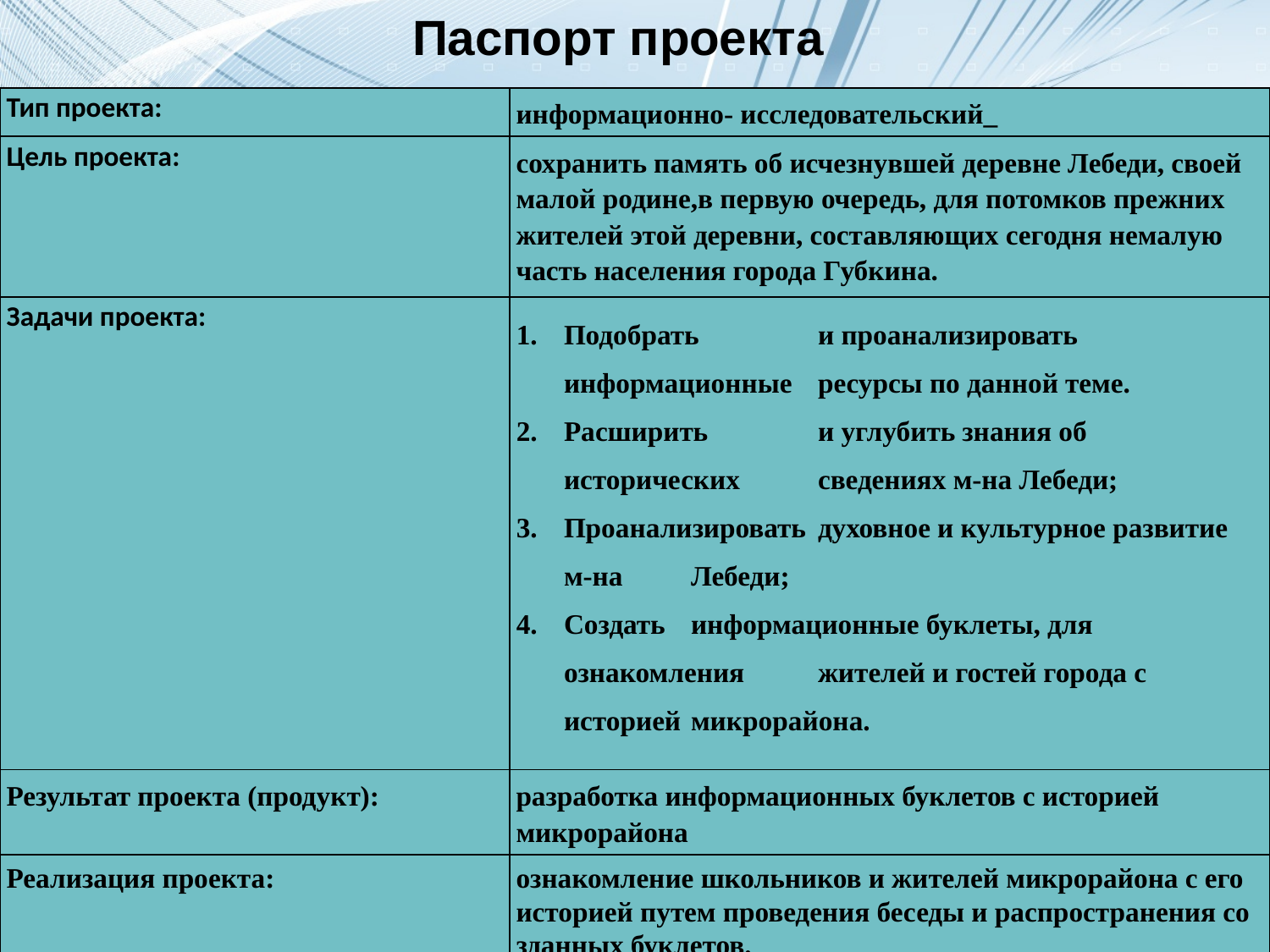

Паспорт проекта
| Тип проекта: | информационно- исследовательский\_ |
| --- | --- |
| Цель проекта: | сохранить память об исчезнувшей деревне Лебеди, своей малой родине,в первую очередь, для потомков прежних жителей этой деревни, составляющих сегодня немалую часть населения города Губкина. |
| Задачи проекта: | Подобрать и проанализировать информационные ресурсы по данной теме. Расширить и углубить знания об исторических сведениях м-на Лебеди; Проанализировать духовное и культурное развитие м-на Лебеди; Создать информационные буклеты, для ознакомления жителей и гостей города с историей микрорайона. |
| Результат проекта (продукт): | разработка информационных буклетов с историей микрорайона |
| Реализация проекта: | ознакомление школьников и жителей микрорайона с его историей путем проведения беседы и распространения со зданных буклетов. |